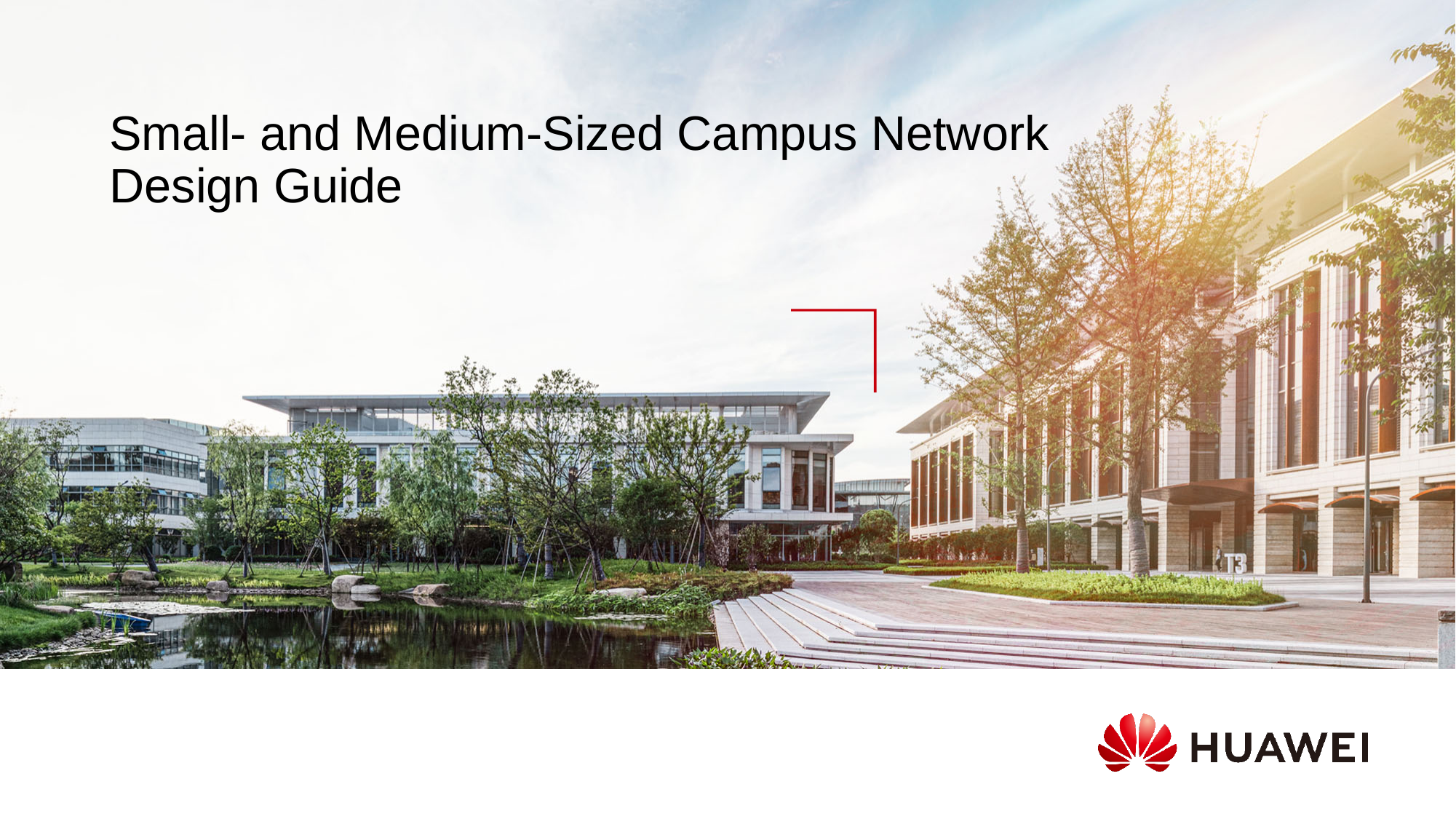

# Small- and Medium-Sized Campus Network Design Guide